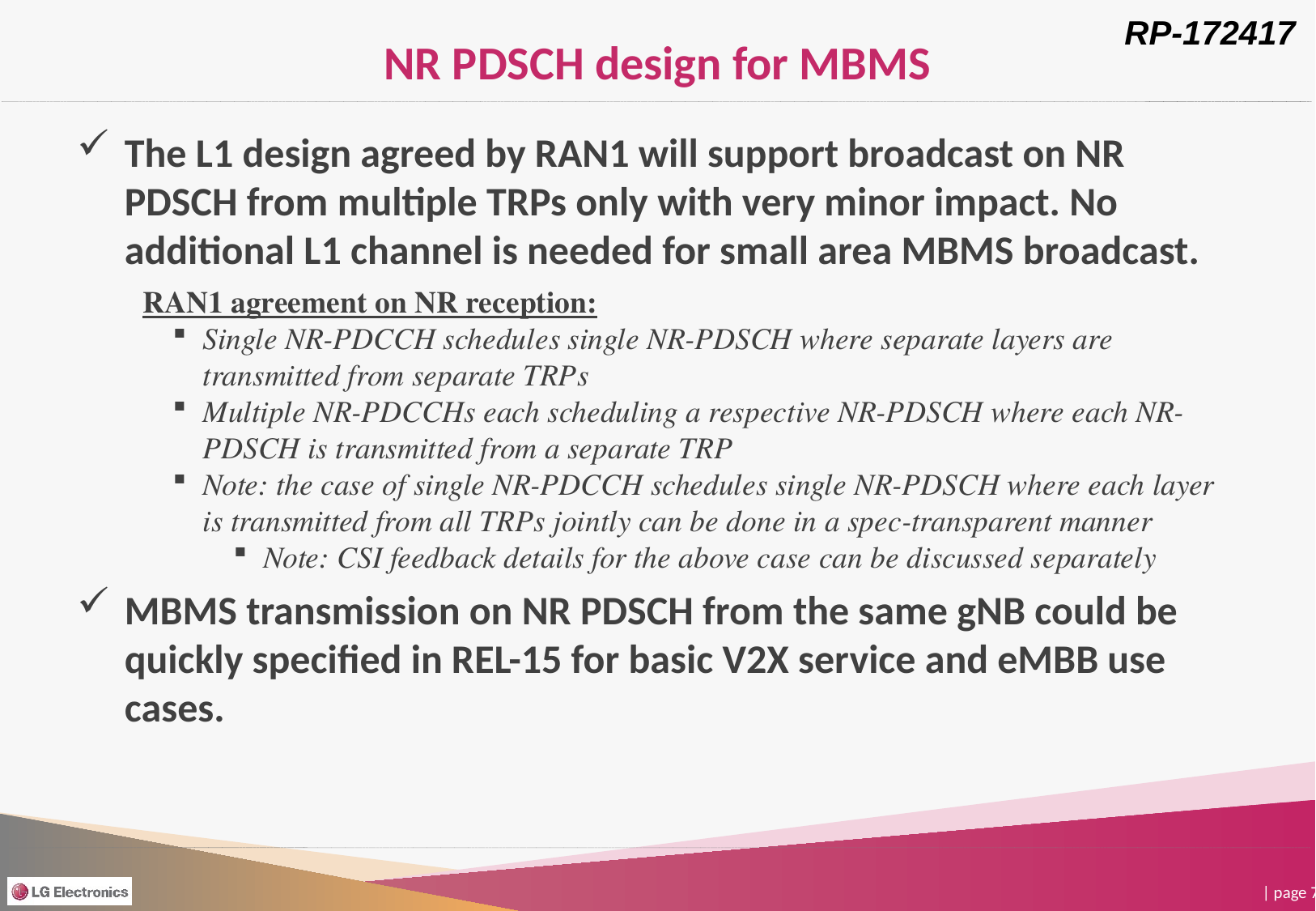

# NR PDSCH design for MBMS
The L1 design agreed by RAN1 will support broadcast on NR PDSCH from multiple TRPs only with very minor impact. No additional L1 channel is needed for small area MBMS broadcast.
    RAN1 agreement on NR reception:
Single NR-PDCCH schedules single NR-PDSCH where separate layers are transmitted from separate TRPs
Multiple NR-PDCCHs each scheduling a respective NR-PDSCH where each NR-PDSCH is transmitted from a separate TRP
Note: the case of single NR-PDCCH schedules single NR-PDSCH where each layer is transmitted from all TRPs jointly can be done in a spec-transparent manner
Note: CSI feedback details for the above case can be discussed separately
MBMS transmission on NR PDSCH from the same gNB could be quickly specified in REL-15 for basic V2X service and eMBB use cases.